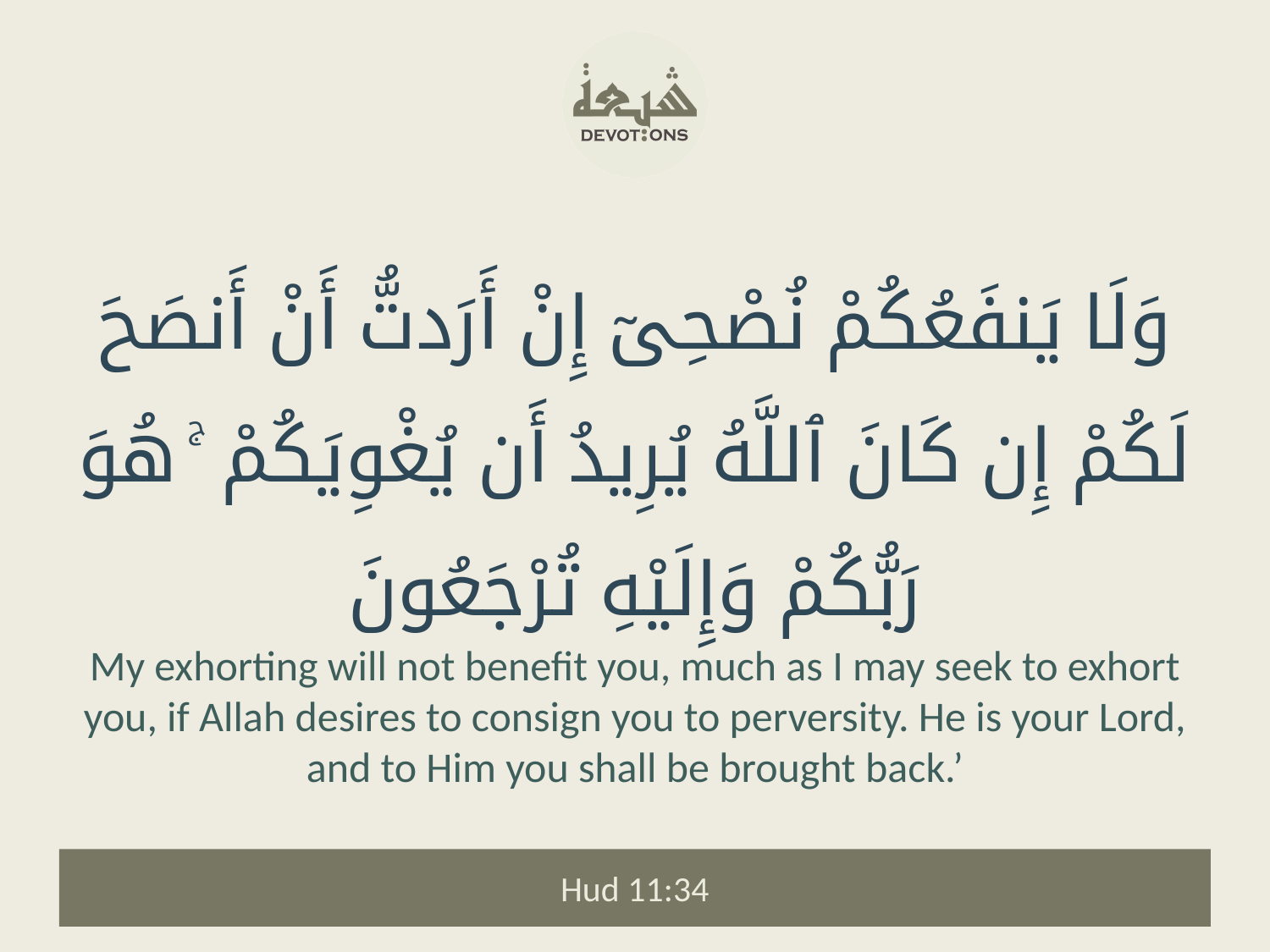

وَلَا يَنفَعُكُمْ نُصْحِىٓ إِنْ أَرَدتُّ أَنْ أَنصَحَ لَكُمْ إِن كَانَ ٱللَّهُ يُرِيدُ أَن يُغْوِيَكُمْ ۚ هُوَ رَبُّكُمْ وَإِلَيْهِ تُرْجَعُونَ
My exhorting will not benefit you, much as I may seek to exhort you, if Allah desires to consign you to perversity. He is your Lord, and to Him you shall be brought back.’
Hud 11:34